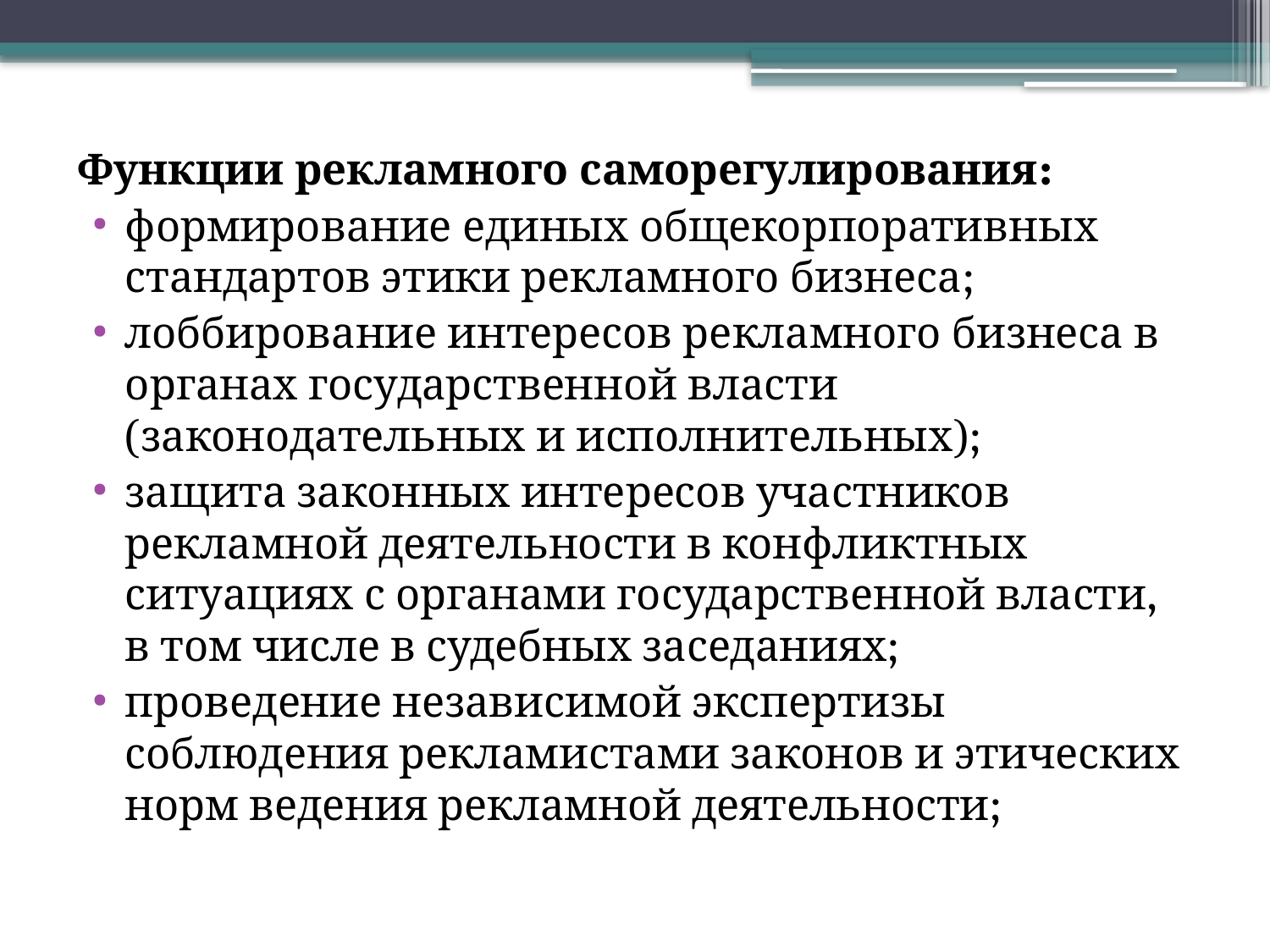

Функции рекламного саморегулирования:
формирование единых общекорпоративных стандартов этики рекламного бизнеса;
лоббирование интересов рекламного бизнеса в органах государственной власти (законодательных и исполнительных);
защита законных интересов участников рекламной деятельности в конфликтных ситуациях с органами государственной власти, в том числе в судебных заседаниях;
проведение независимой экспертизы соблюдения рекламистами законов и этических норм ведения рекламной деятельности;